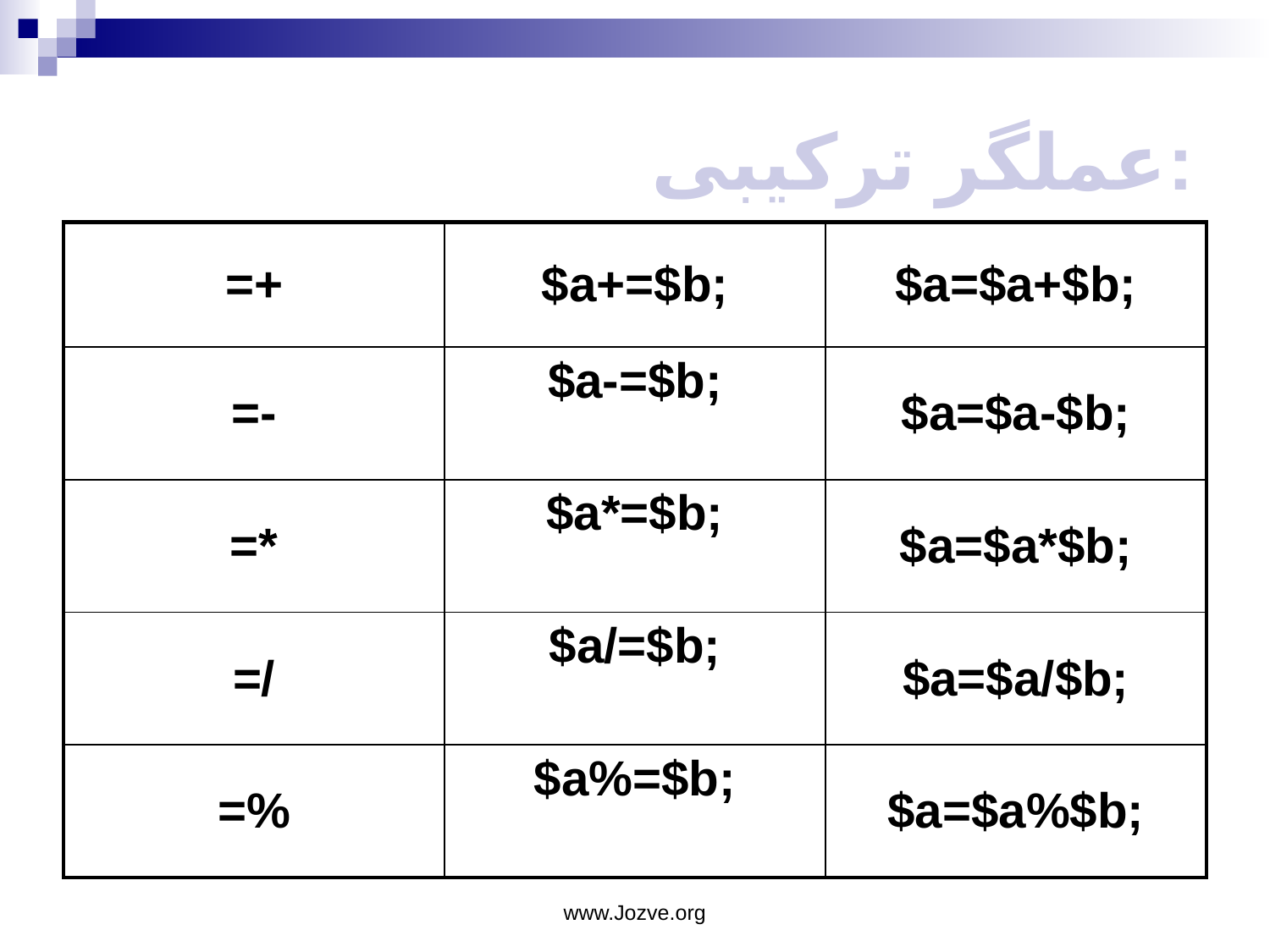

# عملگر ترکیبی:
| =+ | $a+=$b; | $a=$a+$b; |
| --- | --- | --- |
| =- | $a-=$b; | $a=$a-$b; |
| =\* | $a\*=$b; | $a=$a\*$b; |
| =/ | $a/=$b; | $a=$a/$b; |
| =% | $a%=$b; | $a=$a%$b; |
www.Jozve.org